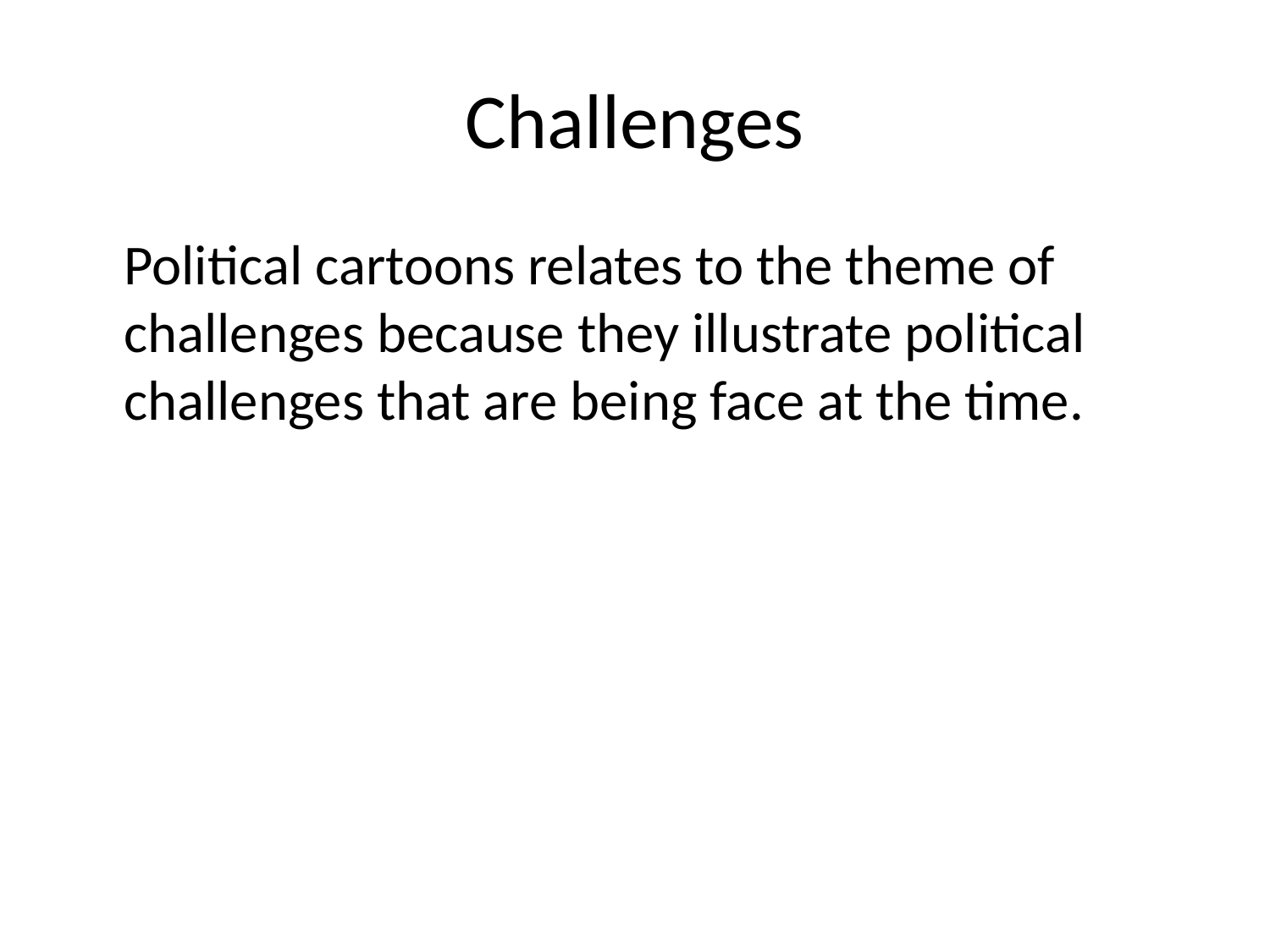

# Challenges
	Political cartoons relates to the theme of challenges because they illustrate political challenges that are being face at the time.